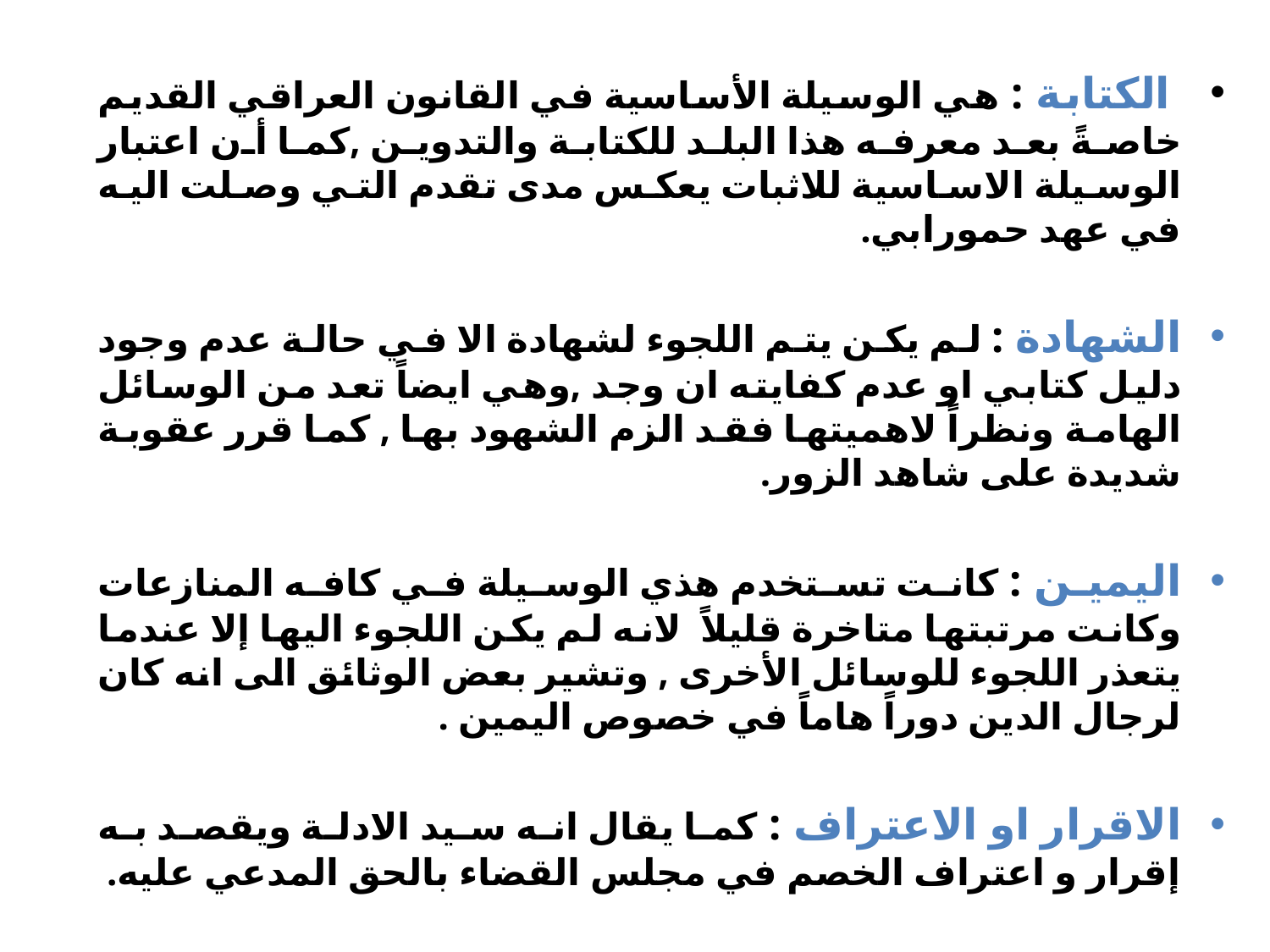

الكتابة : هي الوسيلة الأساسية في القانون العراقي القديم خاصةً بعد معرفه هذا البلد للكتابة والتدوين ,كما أن اعتبار الوسيلة الاساسية للاثبات يعكس مدى تقدم التي وصلت اليه في عهد حمورابي.

الشهادة : لم يكن يتم اللجوء لشهادة الا في حالة عدم وجود دليل كتابي او عدم كفايته ان وجد ,وهي ايضاً تعد من الوسائل الهامة ونظراً لاهميتها فقد الزم الشهود بها , كما قرر عقوبة شديدة على شاهد الزور.

اليمين : كانت تستخدم هذي الوسيلة في كافه المنازعات وكانت مرتبتها متاخرة قليلاً  لانه لم يكن اللجوء اليها إلا عندما يتعذر اللجوء للوسائل الأخرى , وتشير بعض الوثائق الى انه كان لرجال الدين دوراً هاماً في خصوص اليمين .

الاقرار او الاعتراف : كما يقال انه سيد الادلة ويقصد به إقرار و اعتراف الخصم في مجلس القضاء بالحق المدعي عليه.